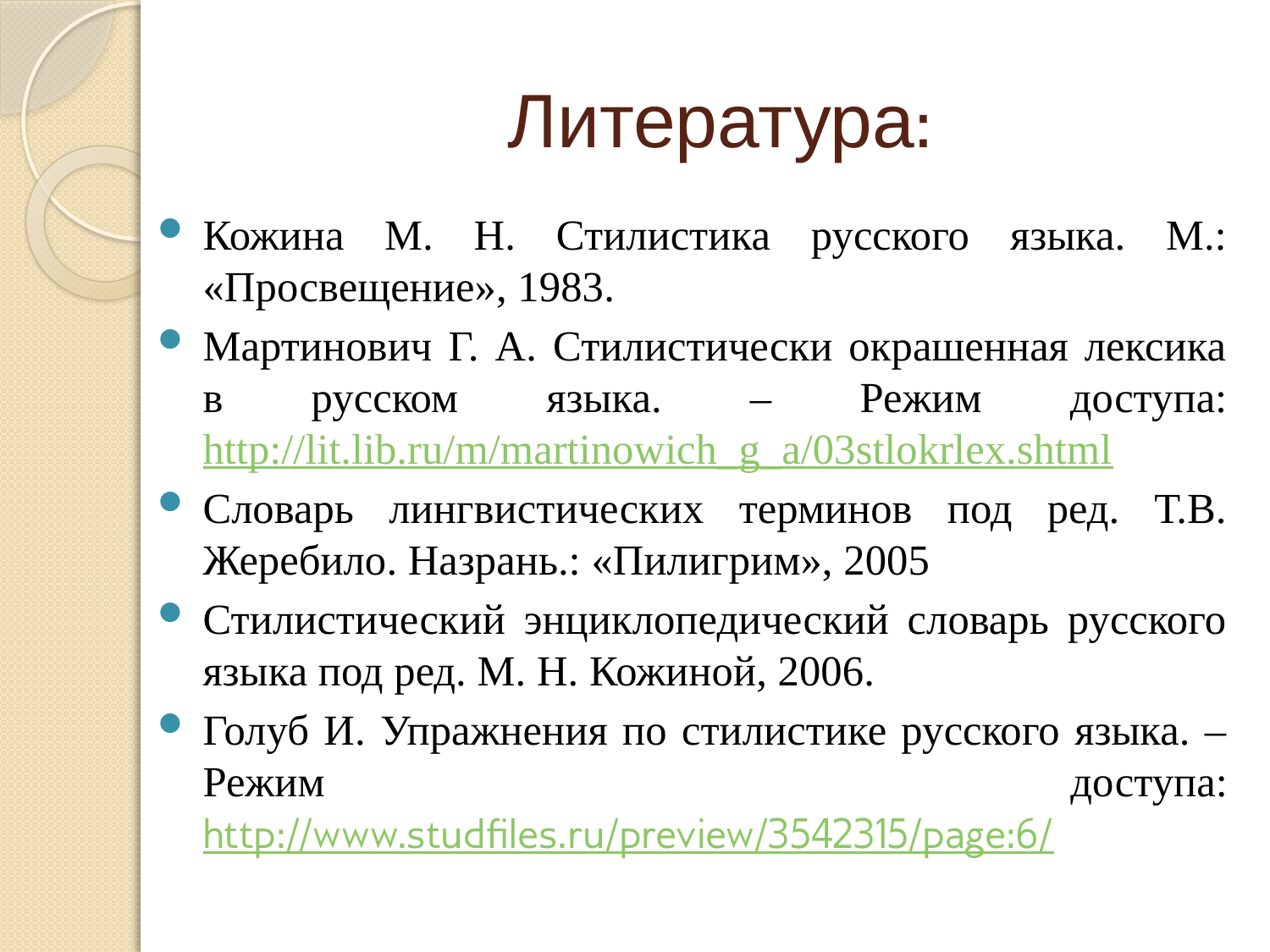

# Литература:
Кожина М. Н. Стилистика русского языка. М.: «Просвещение», 1983.
Мартинович Г. А. Стилистически окрашенная лексика в русском языка. – Режим доступа: http://lit.lib.ru/m/martinowich_g_a/03stlokrlex.shtml
Словарь лингвистических терминов под ред. Т.В. Жеребило. Назрань.: «Пилигрим», 2005
Стилистический энциклопедический словарь русского языка под ред. М. Н. Кожиной, 2006.
Голуб И. Упражнения по стилистике русского языка. – Режим доступа: http://www.studfiles.ru/preview/3542315/page:6/